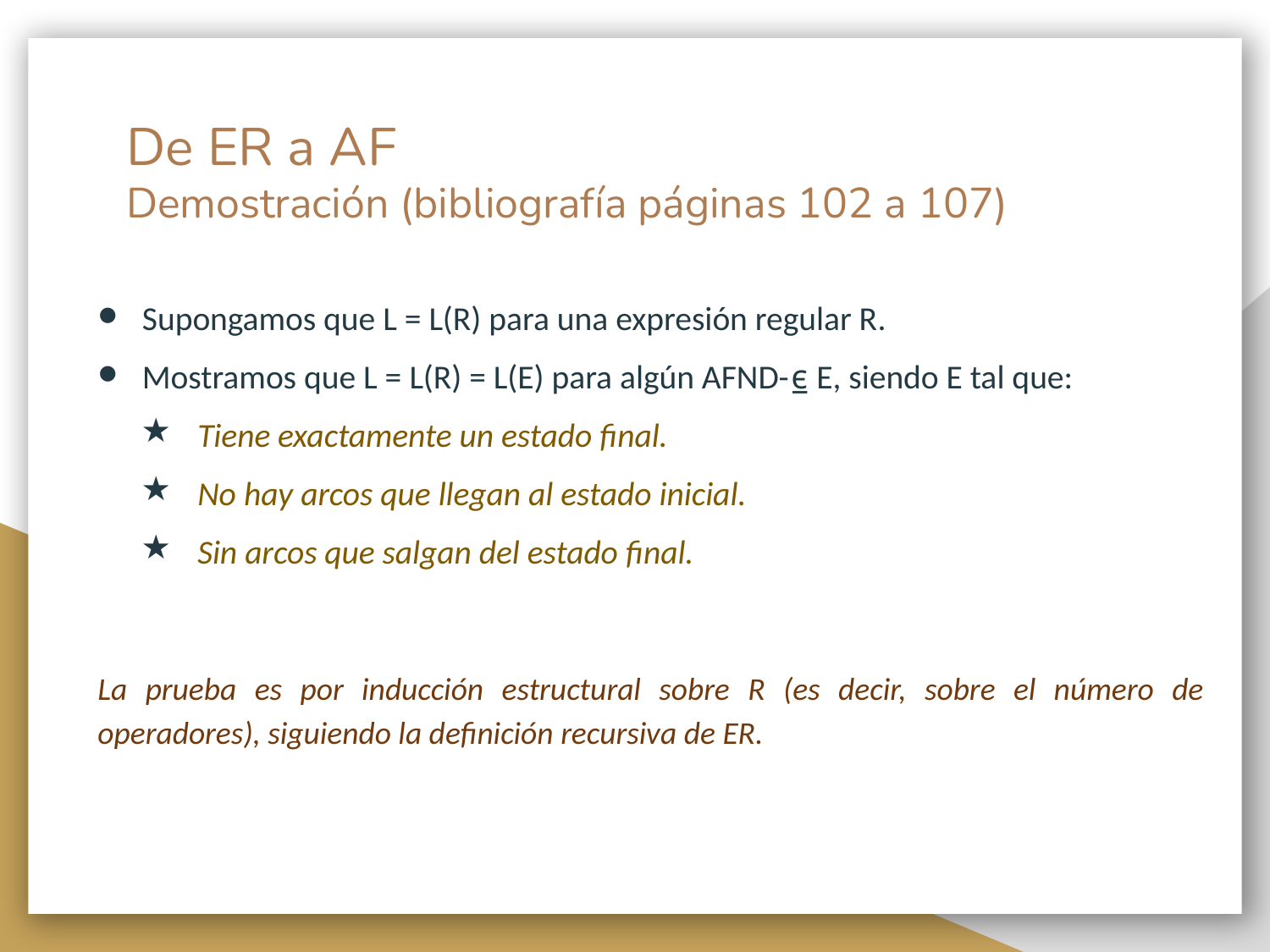

# De ER a AF Demostración (bibliografía páginas 102 a 107)
Supongamos que L = L(R) para una expresión regular R.
Mostramos que L = L(R) = L(E) para algún AFND-⍷ E, siendo E tal que:
  Tiene exactamente un estado final.
  No hay arcos que llegan al estado inicial.
  Sin arcos que salgan del estado final.

La prueba es por inducción estructural sobre R (es decir, sobre el número de operadores), siguiendo la definición recursiva de ER.